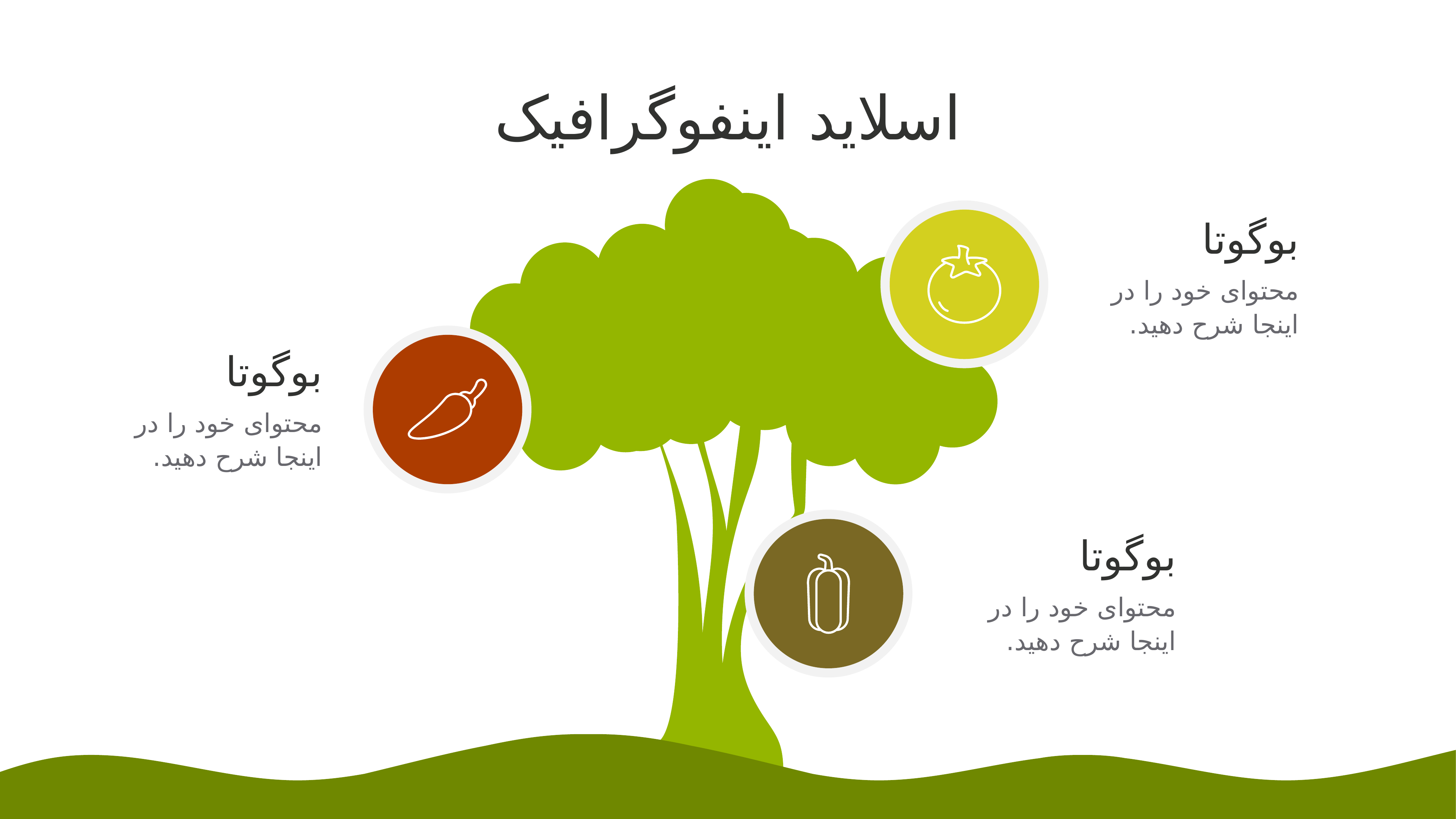

اسلاید اینفوگرافیک

بوگوتا

محتوای خود را در اینجا شرح دهید.

بوگوتا

محتوای خود را در اینجا شرح دهید.

بوگوتا

محتوای خود را در اینجا شرح دهید.